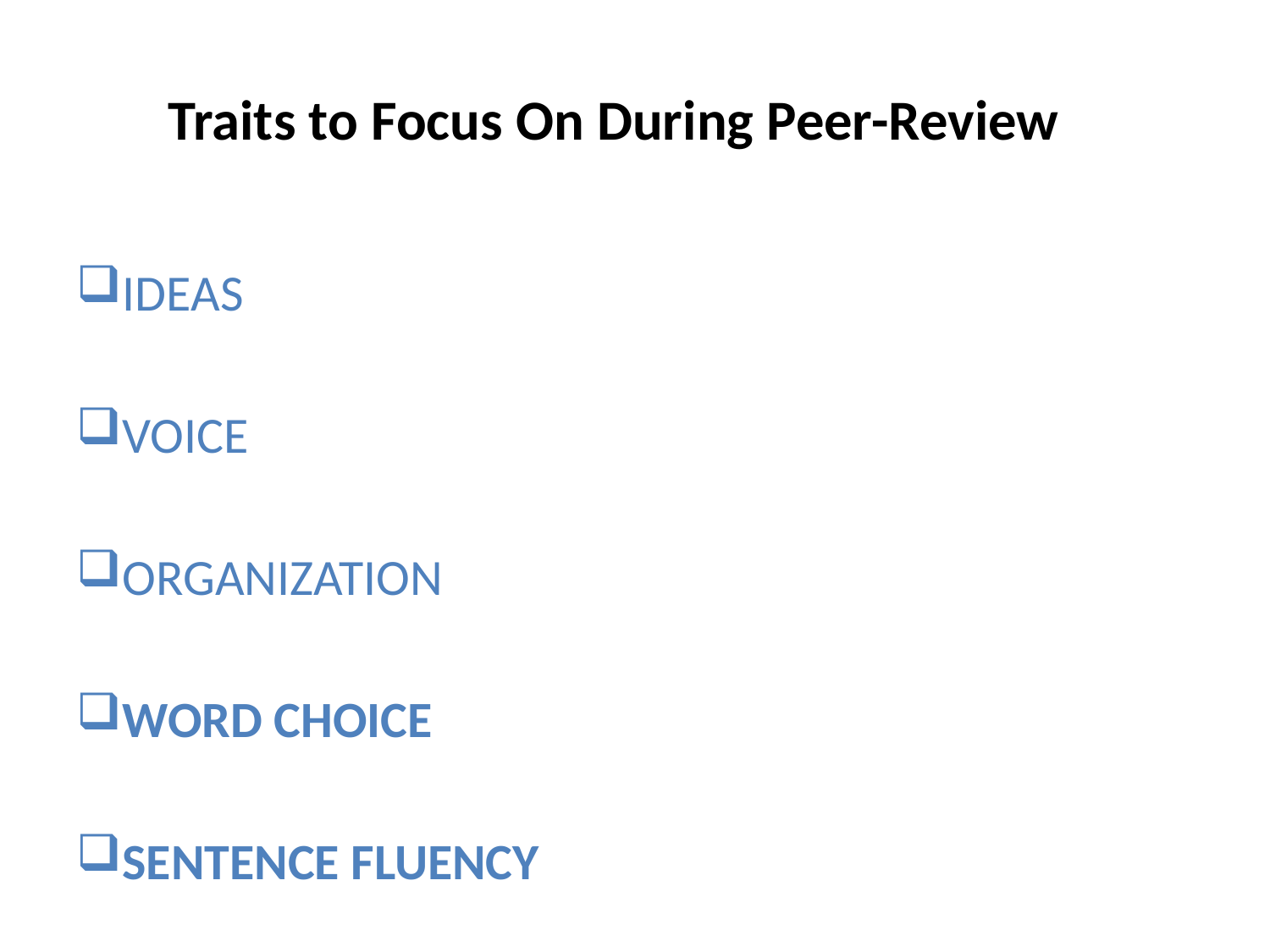

# Traits to Focus On During Peer-Review
IDEAS

VOICE

ORGANIZATION

WORD CHOICE

SENTENCE FLUENCY